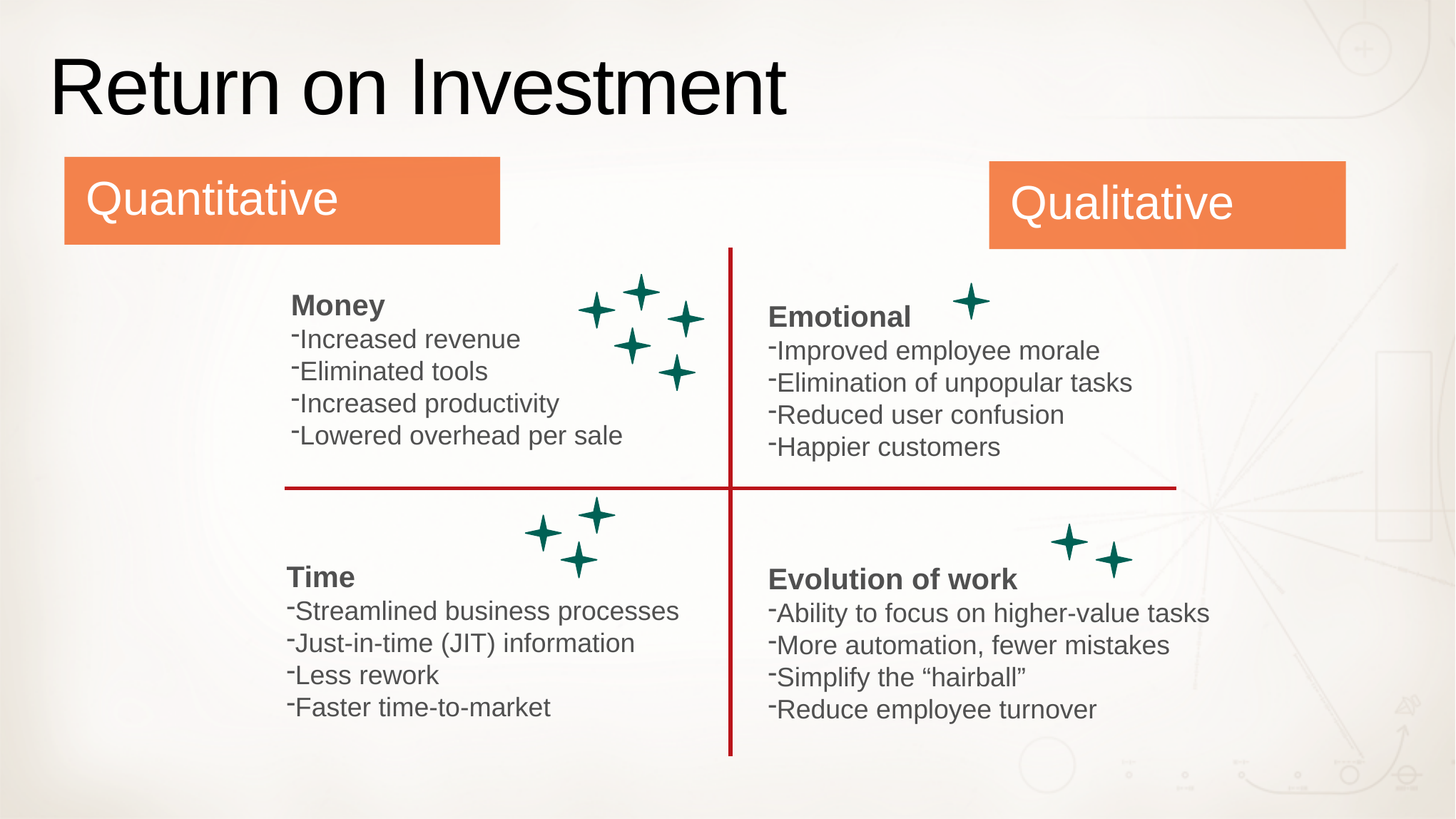

# Return on Investment
Quantitative
Qualitative

Money
Increased revenue
Eliminated tools
Increased productivity
Lowered overhead per sale

Emotional
Improved employee morale
Elimination of unpopular tasks
Reduced user confusion
Happier customers

Time
Streamlined business processes
Just-in-time (JIT) information
Less rework
Faster time-to-market
Evolution of work
Ability to focus on higher-value tasks
More automation, fewer mistakes
Simplify the “hairball”
Reduce employee turnover